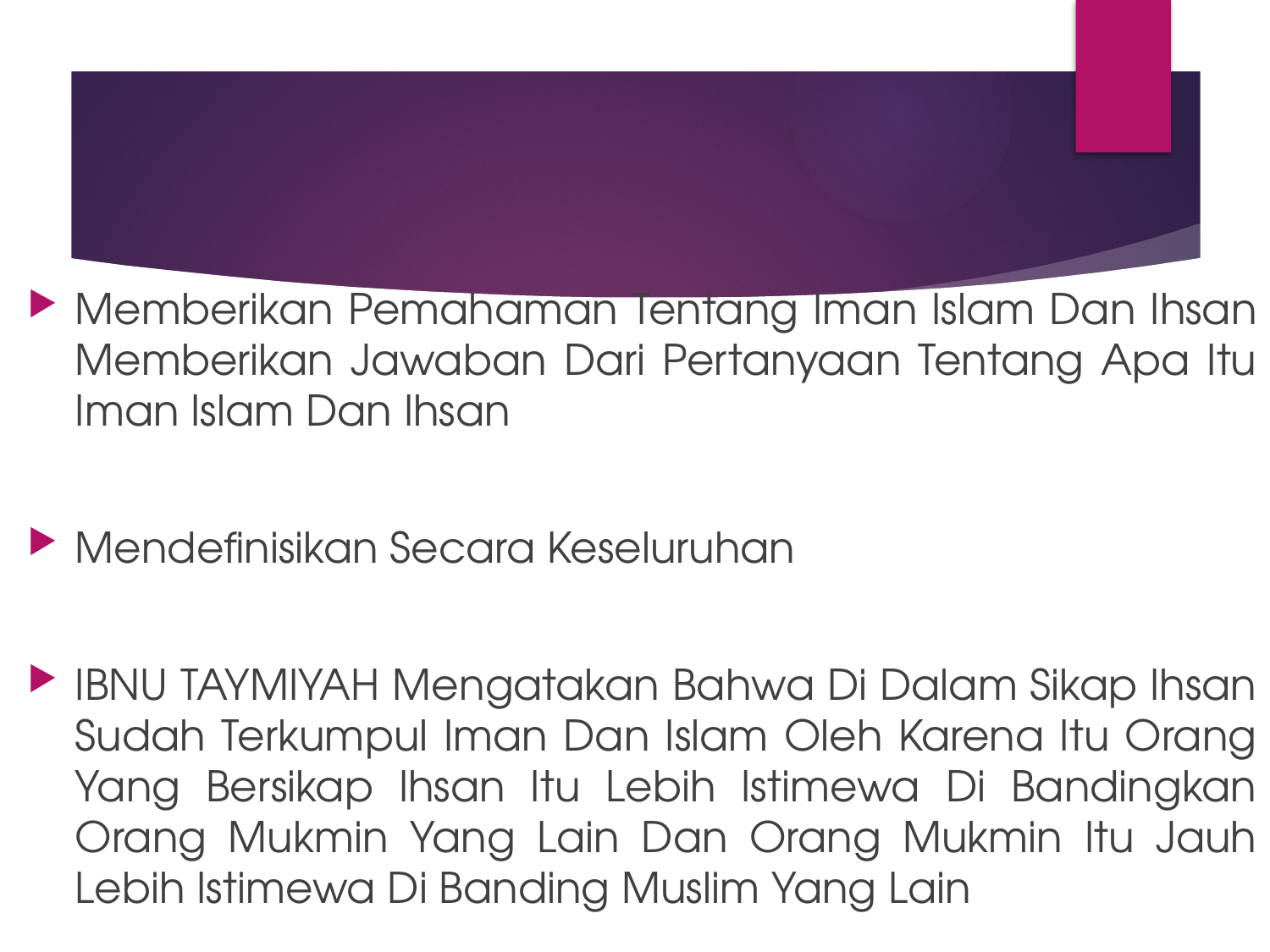

Memberikan Pemahaman Tentang Iman Islam Dan Ihsan Memberikan Jawaban Dari Pertanyaan Tentang Apa Itu Iman Islam Dan Ihsan

Mendefinisikan Secara Keseluruhan

IBNU TAYMIYAH Mengatakan Bahwa Di Dalam Sikap Ihsan Sudah Terkumpul Iman Dan Islam Oleh Karena Itu Orang Yang Bersikap Ihsan Itu Lebih Istimewa Di Bandingkan Orang Mukmin Yang Lain Dan Orang Mukmin Itu Jauh Lebih Istimewa Di Banding Muslim Yang Lain